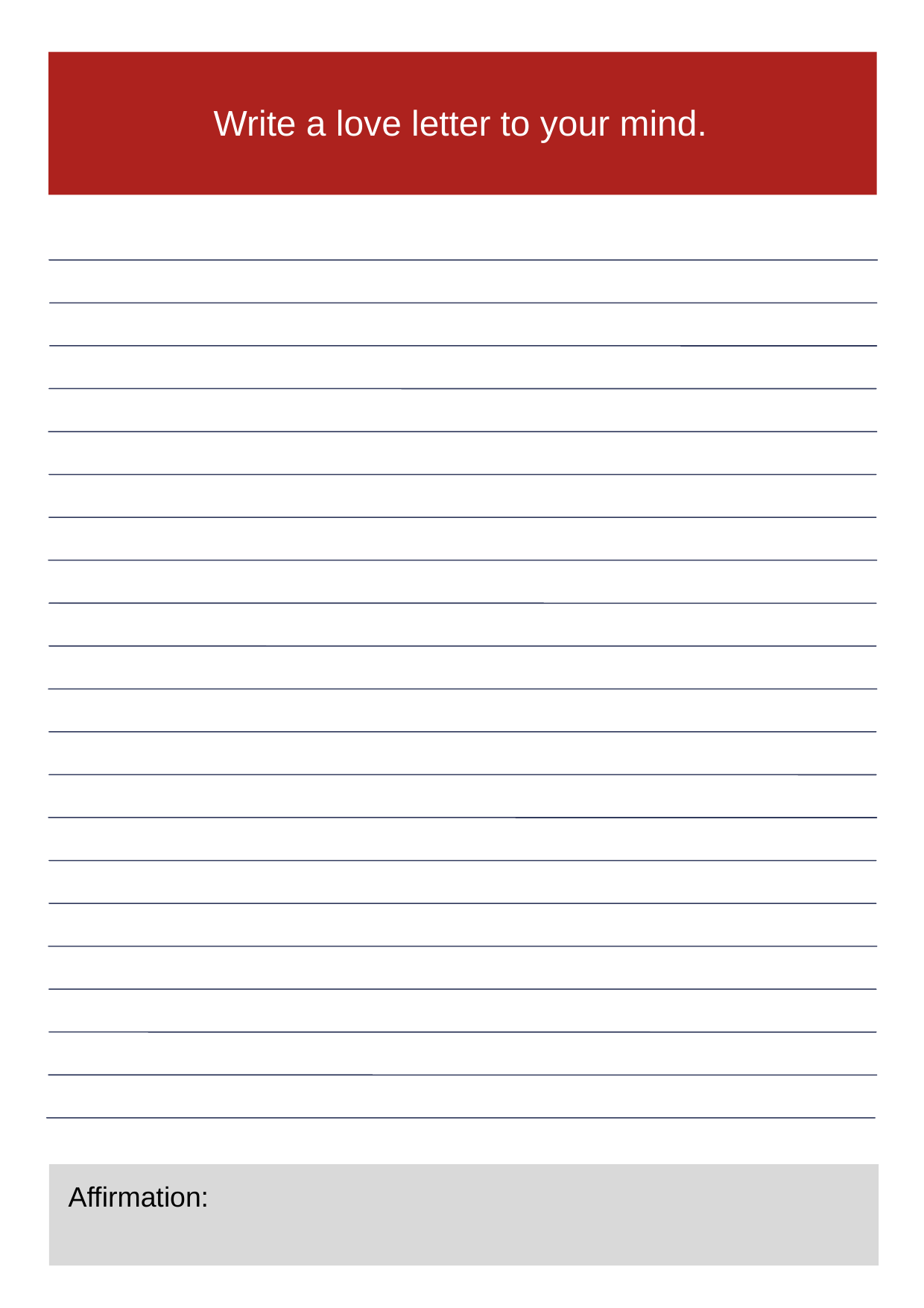

Write a love letter to your mind.

Affirmation: